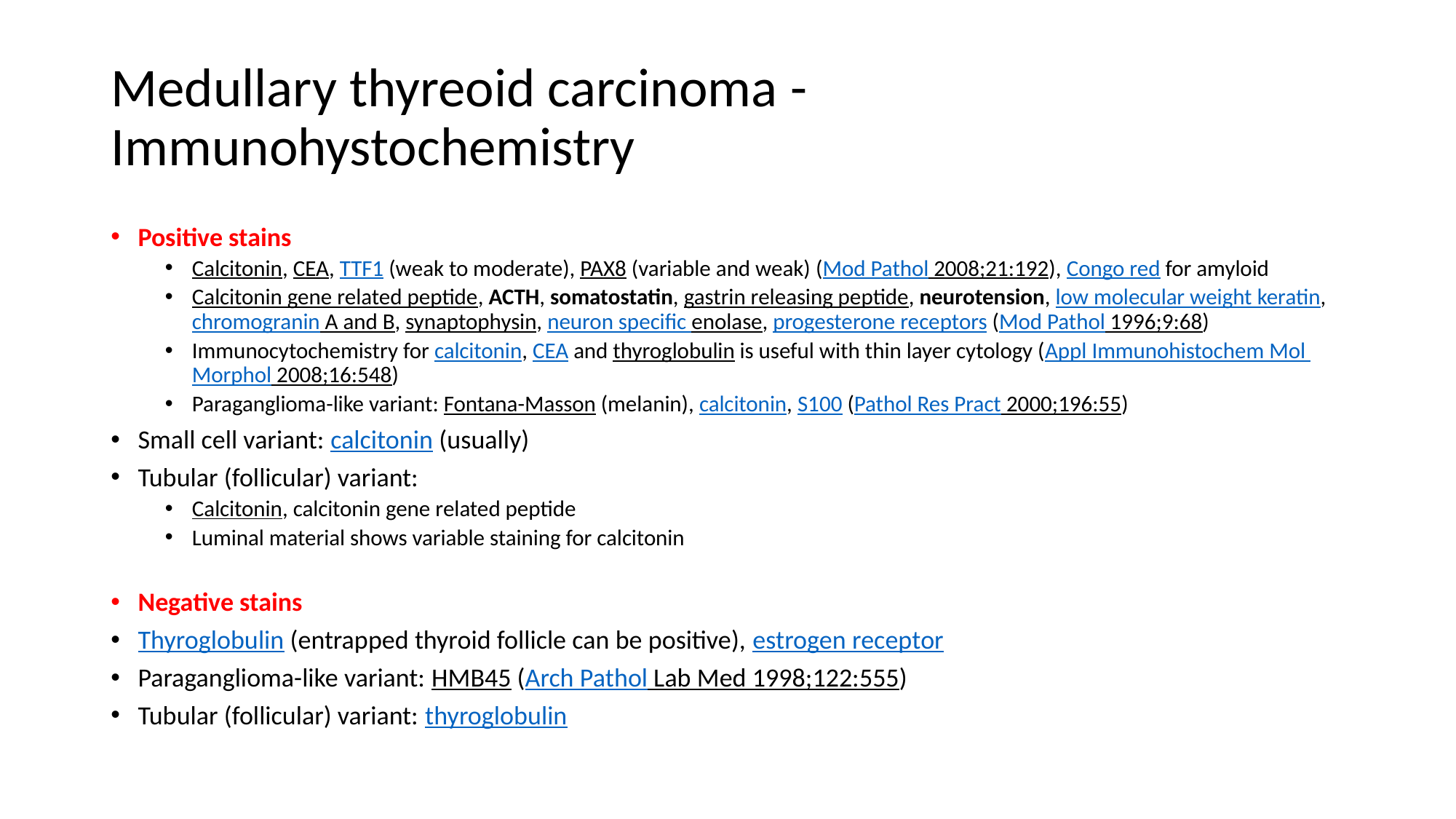

# Medullary thyreoid carcinoma - Immunohystochemistry
Positive stains
Calcitonin, CEA, TTF1 (weak to moderate), PAX8 (variable and weak) (Mod Pathol 2008;21:192), Congo red for amyloid
Calcitonin gene related peptide, ACTH, somatostatin, gastrin releasing peptide, neurotension, low molecular weight keratin, chromogranin A and B, synaptophysin, neuron specific enolase, progesterone receptors (Mod Pathol 1996;9:68)
Immunocytochemistry for calcitonin, CEA and thyroglobulin is useful with thin layer cytology (Appl Immunohistochem Mol Morphol 2008;16:548)
Paraganglioma-like variant: Fontana-Masson (melanin), calcitonin, S100 (Pathol Res Pract 2000;196:55)
Small cell variant: calcitonin (usually)
Tubular (follicular) variant:
Calcitonin, calcitonin gene related peptide
Luminal material shows variable staining for calcitonin

Negative stains
Thyroglobulin (entrapped thyroid follicle can be positive), estrogen receptor
Paraganglioma-like variant: HMB45 (Arch Pathol Lab Med 1998;122:555)
Tubular (follicular) variant: thyroglobulin